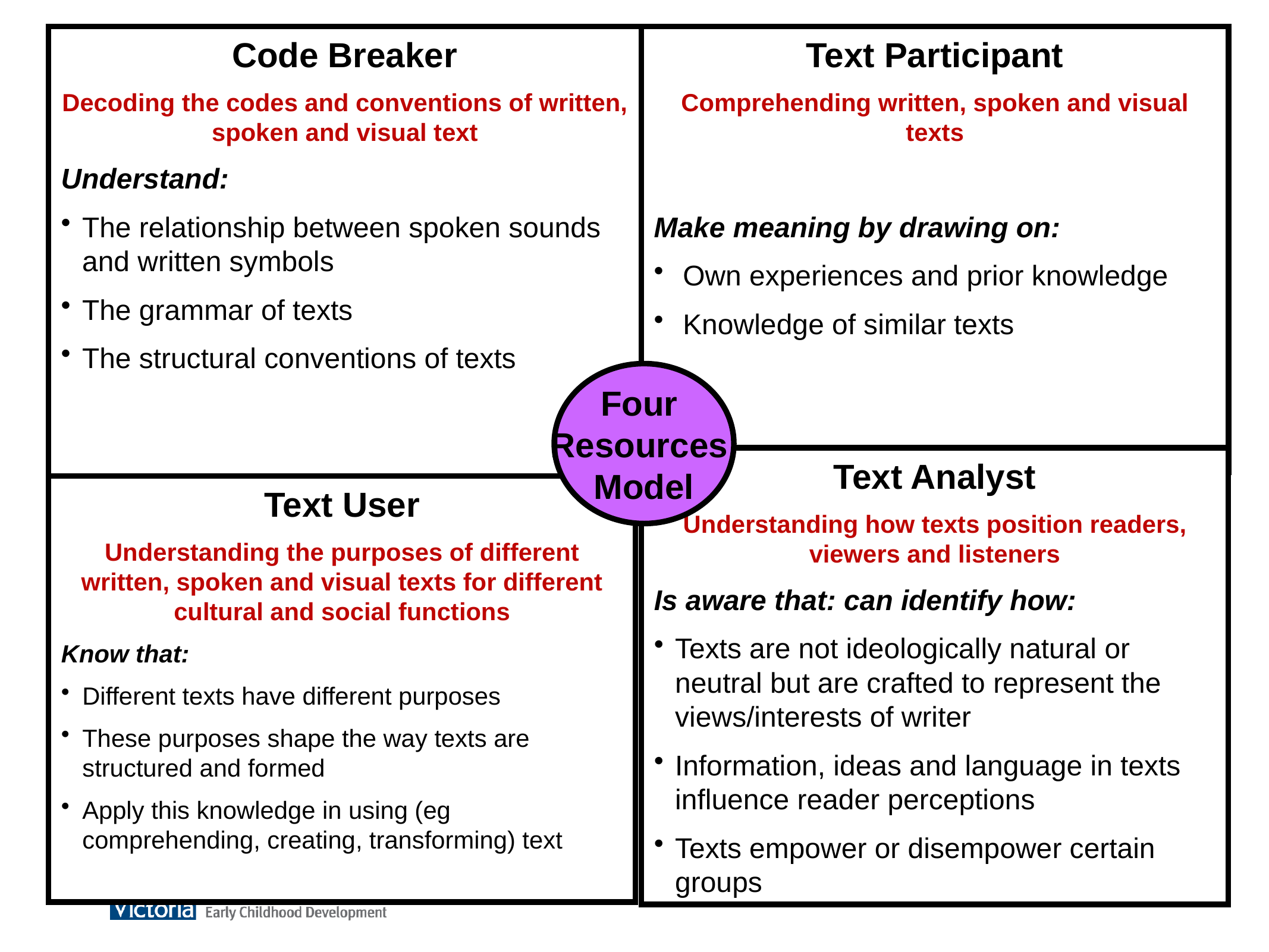

Code Breaker
Decoding the codes and conventions of written, spoken and visual text
Understand:
The relationship between spoken sounds and written symbols
The grammar of texts
The structural conventions of texts

Text Participant
Comprehending written, spoken and visual texts

Make meaning by drawing on:
 Own experiences and prior knowledge
 Knowledge of similar texts

Four
Resources
Model
Text Analyst
Understanding how texts position readers, viewers and listeners
Is aware that: can identify how:
Texts are not ideologically natural or neutral but are crafted to represent the views/interests of writer
Information, ideas and language in texts influence reader perceptions
Texts empower or disempower certain groups
Text User
Understanding the purposes of different written, spoken and visual texts for different cultural and social functions
Know that:
Different texts have different purposes
These purposes shape the way texts are structured and formed
Apply this knowledge in using (eg comprehending, creating, transforming) text